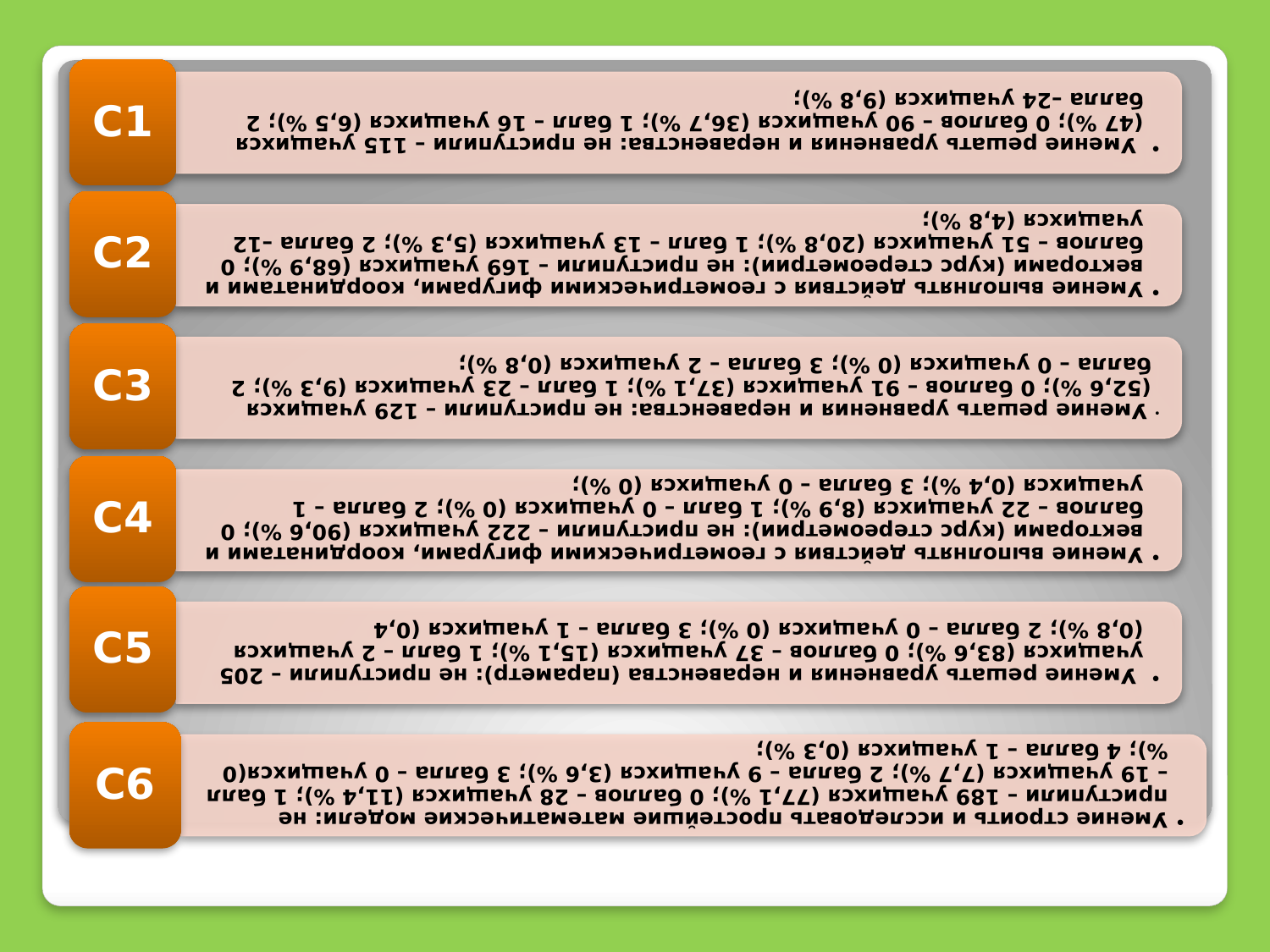

Умение решать уравнения и неравенства: не приступили – 115 учащихся (47 %); 0 баллов – 90 учащихся (36,7 %); 1 балл – 16 учащихся (6,5 %); 2 балла –24 учащихся (9,8 %);
С1
Умение выполнять действия с геометрическими фигурами, координатами и векторами (курс стереометрии): не приступили – 169 учащихся (68,9 %); 0 баллов – 51 учащихся (20,8 %); 1 балл – 13 учащихся (5,3 %); 2 балла –12 учащихся (4,8 %);
С2
 Умение решать уравнения и неравенства: не приступили – 129 учащихся (52,6 %); 0 баллов – 91 учащихся (37,1 %); 1 балл – 23 учащихся (9,3 %); 2 балла – 0 учащихся (0 %); 3 балла – 2 учащихся (0,8 %);
С3
Умение выполнять действия с геометрическими фигурами, координатами и векторами (курс стереометрии): не приступили – 222 учащихся (90,6 %); 0 баллов – 22 учащихся (8,9 %); 1 балл – 0 учащихся (0 %); 2 балла – 1 учащихся (0,4 %); 3 балла – 0 учащихся (0 %);
С4
 Умение решать уравнения и неравенства (параметр): не приступили – 205 учащихся (83,6 %); 0 баллов – 37 учащихся (15,1 %); 1 балл – 2 учащихся (0,8 %); 2 балла – 0 учащихся (0 %); 3 балла – 1 учащихся (0,4
С5
Умение строить и исследовать простейшие математические модели: не приступили – 189 учащихся (77,1 %); 0 баллов – 28 учащихся (11,4 %); 1 балл – 19 учащихся (7,7 %); 2 балла – 9 учащихся (3,6 %); 3 балла – 0 учащихся(0 %); 4 балла – 1 учащихся (0,3 %);
С6
#